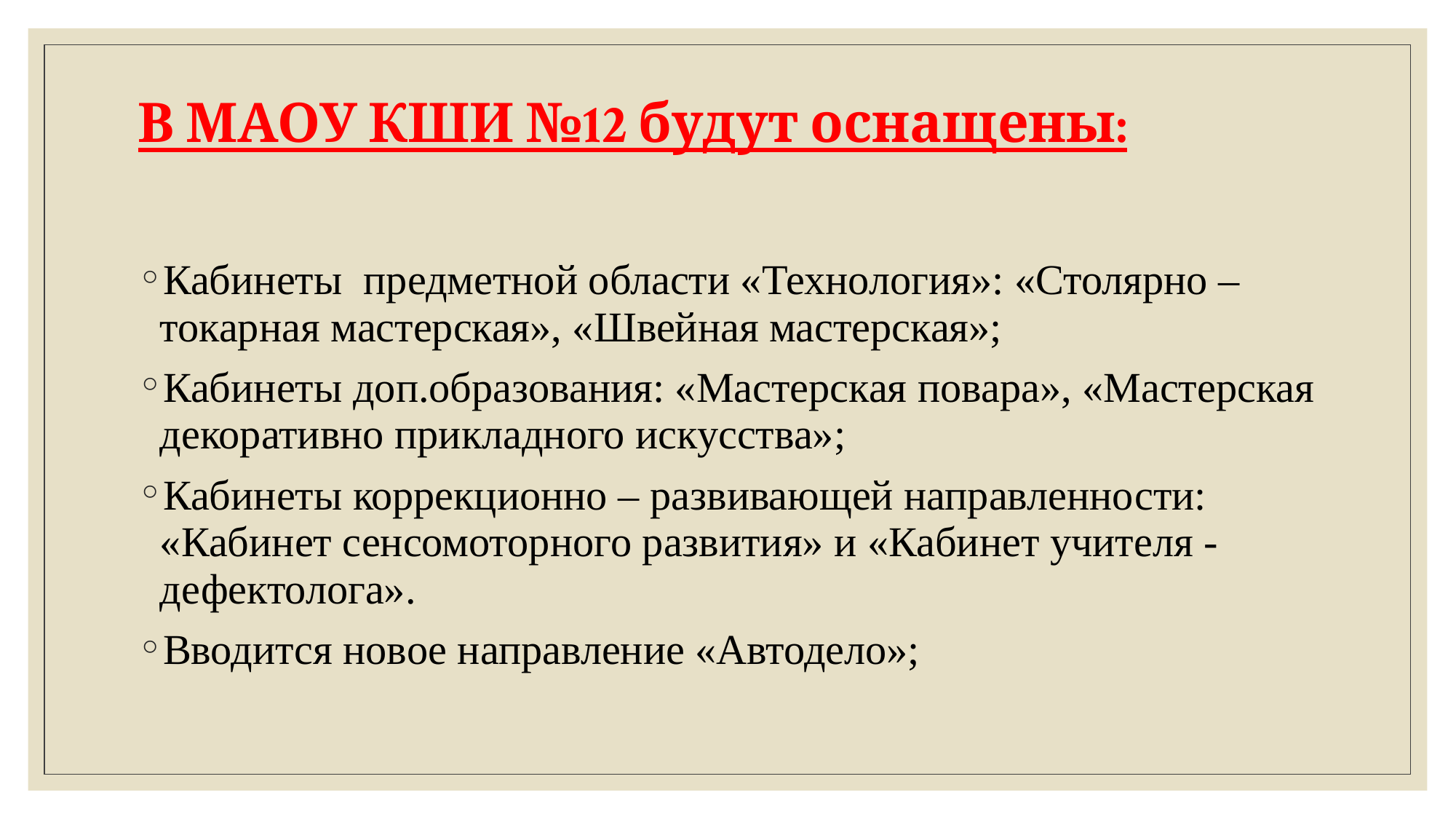

# В МАОУ КШИ №12 будут оснащены:
Кабинеты  предметной области «Технология»: «Столярно – токарная мастерская», «Швейная мастерская»;
Кабинеты доп.образования: «Мастерская повара», «Мастерская декоративно прикладного искусства»;
Кабинеты коррекционно – развивающей направленности: «Кабинет сенсомоторного развития» и «Кабинет учителя - дефектолога».
Вводится новое направление «Автодело»;